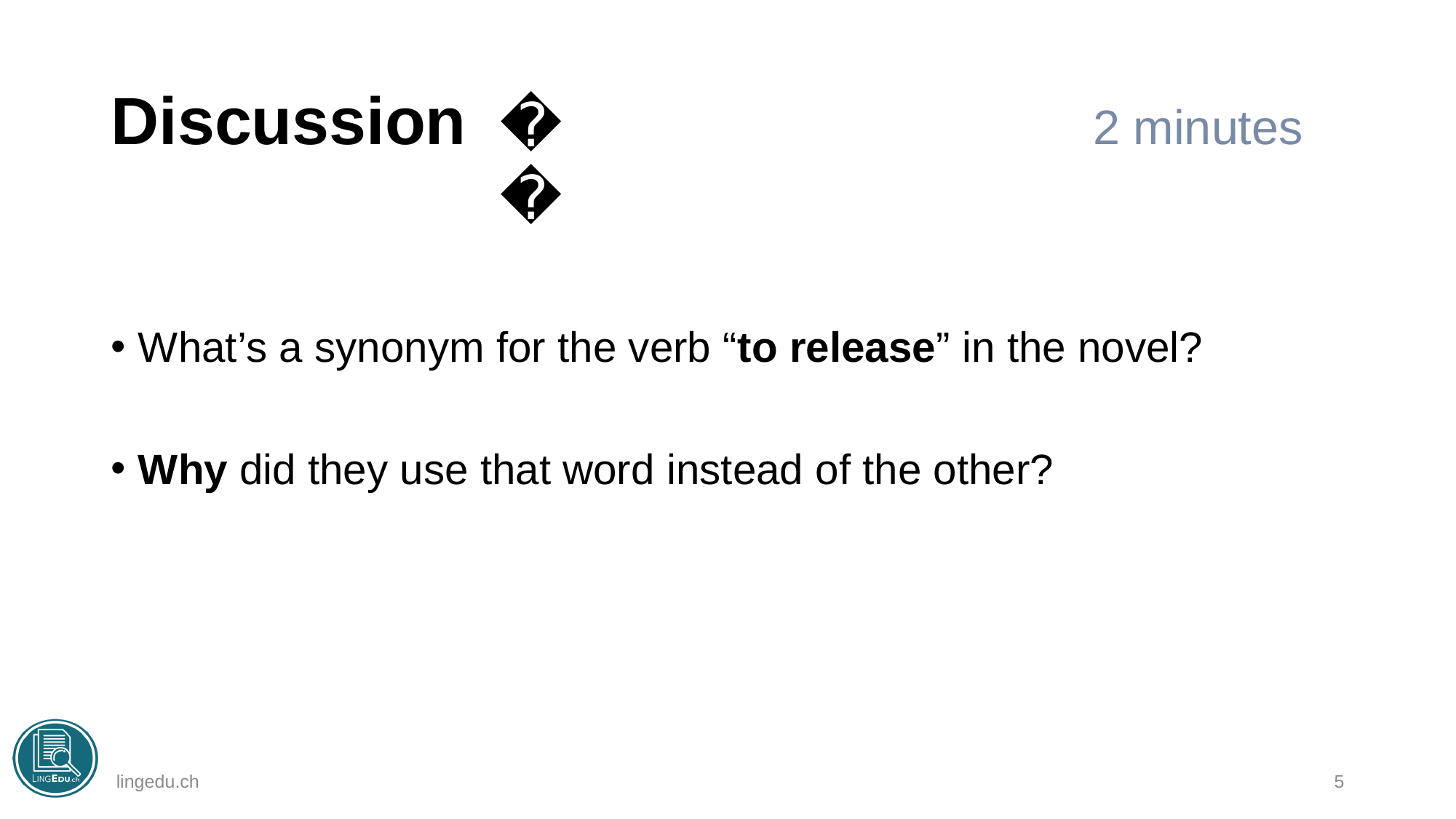

# Discussion						2 minutes
🗣️
What’s a synonym for the verb “to release” in the novel?

Why did they use that word instead of the other?
lingedu.ch
5